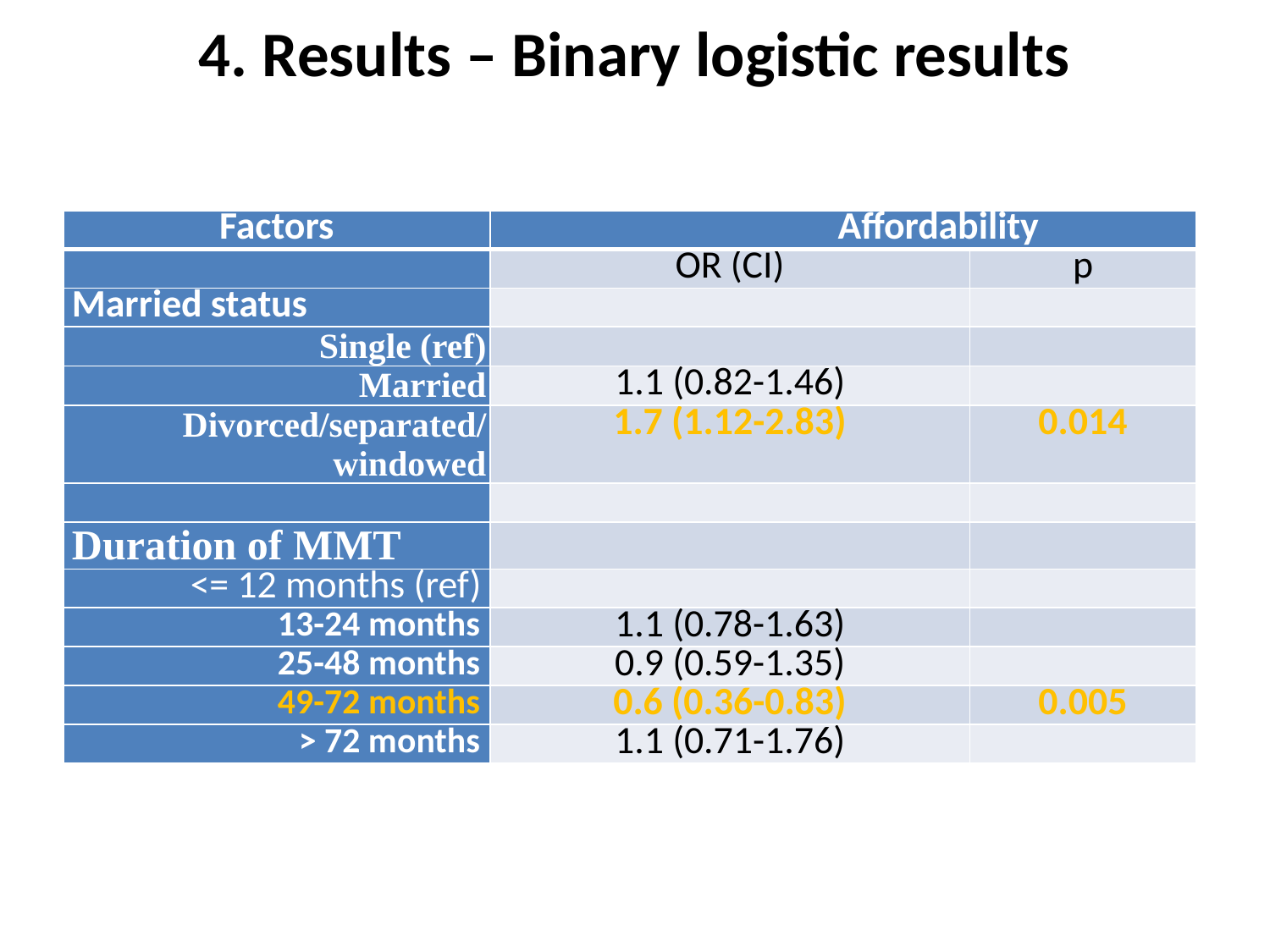

4. Results – Binary logistic results
| Factors | Affordability |  |
| --- | --- | --- |
|  | OR (CI) | p |
| Married status |  |  |
| Single (ref) |  |  |
| Married | 1.1 (0.82-1.46) |  |
| Divorced/separated/windowed | 1.7 (1.12-2.83) | 0.014 |
|  |  |  |
| Duration of MMT |  |  |
| <= 12 months (ref) |  |  |
| 13-24 months | 1.1 (0.78-1.63) |  |
| 25-48 months | 0.9 (0.59-1.35) |  |
| 49-72 months | 0.6 (0.36-0.83) | 0.005 |
| > 72 months | 1.1 (0.71-1.76) |  |